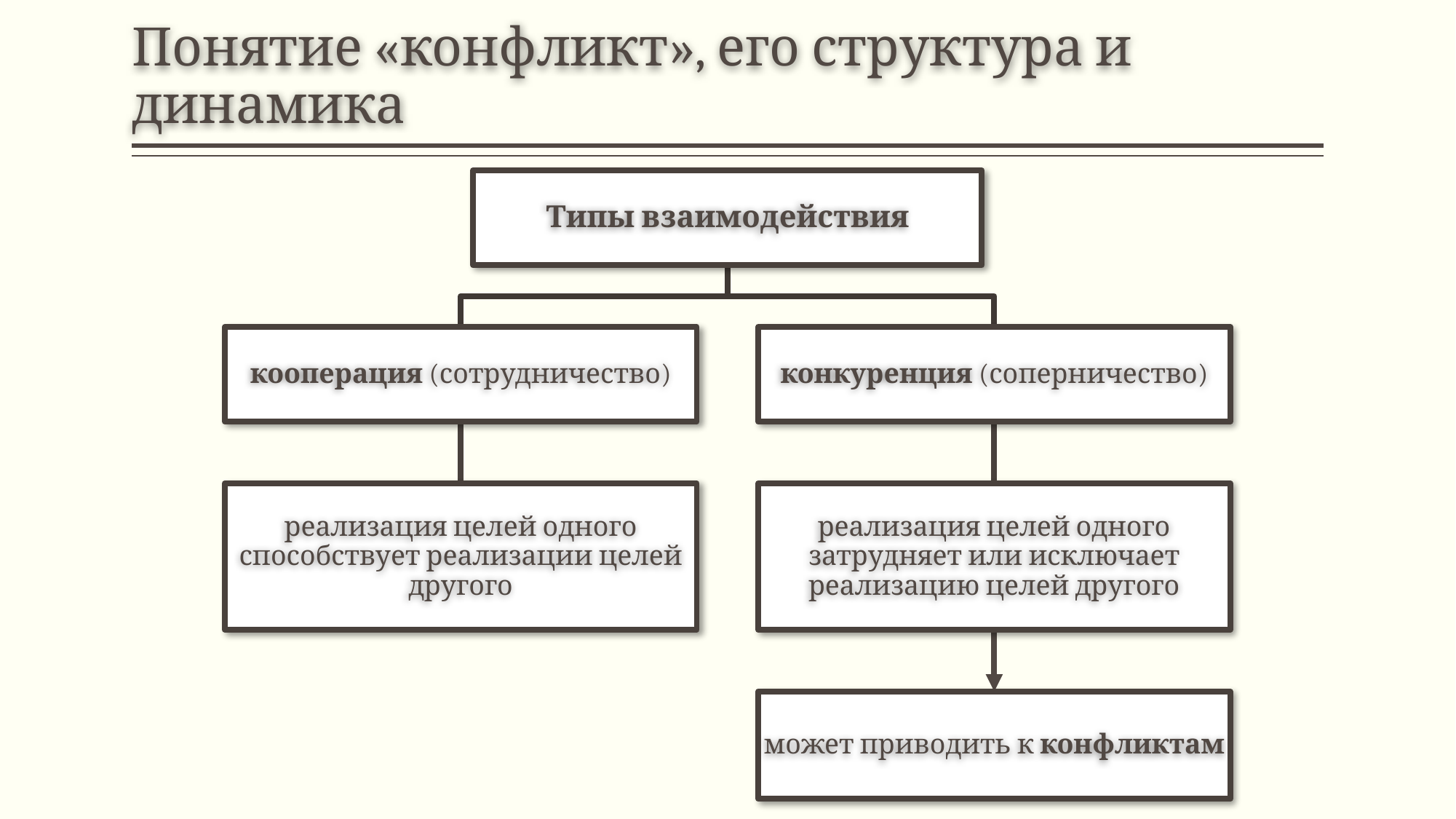

# Понятие «конфликт», его структура и динамика

Типы взаимодействия

кооперация (сотрудничество)

конкуренция (соперничество)

реализация целей одного способствует реализации целей другого

реализация целей одного затрудняет или исключает реализацию целей другого

может приводить к конфликтам